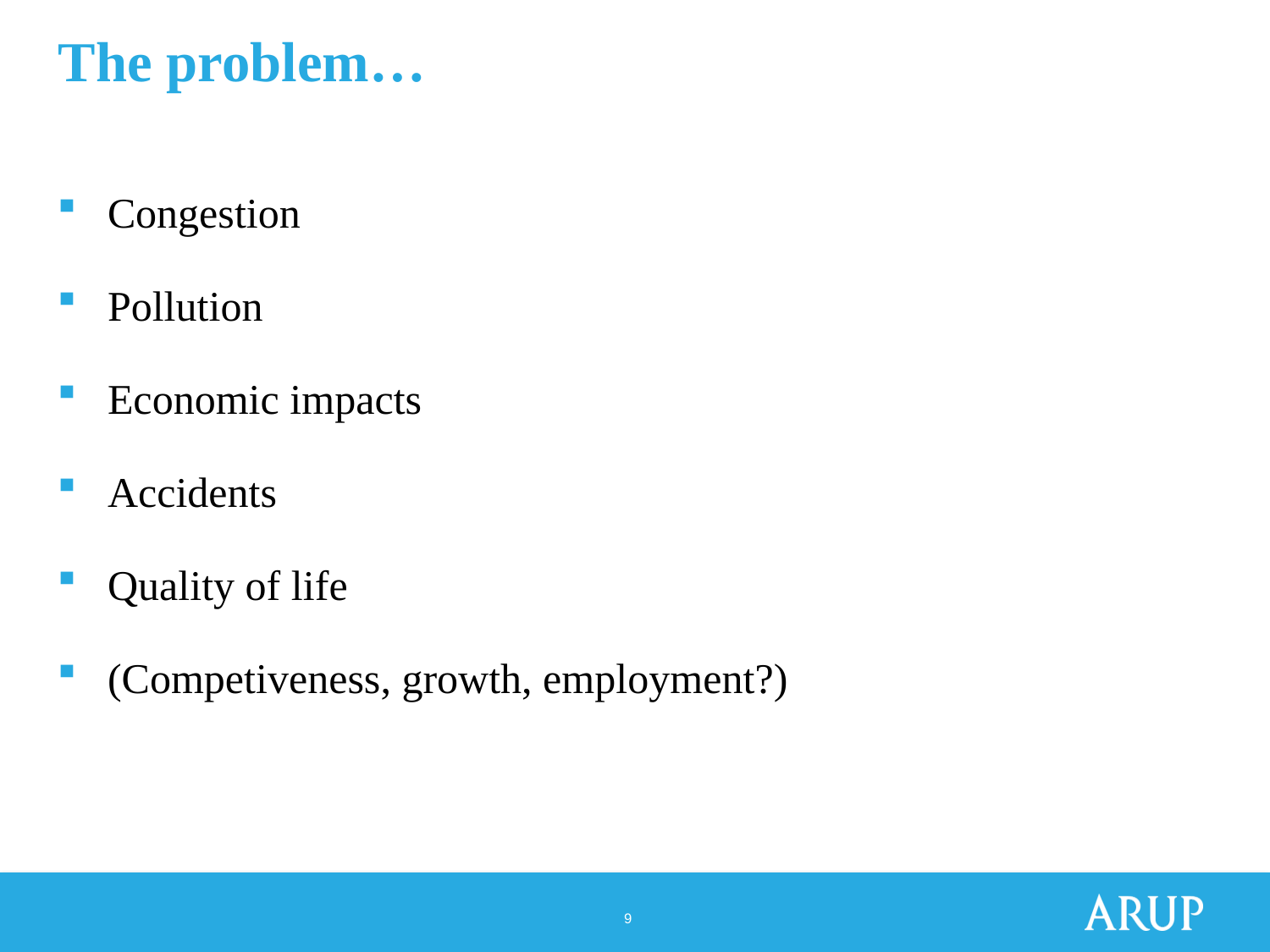

# The problem…
Congestion
Pollution
Economic impacts
Accidents
Quality of life
(Competiveness, growth, employment?)